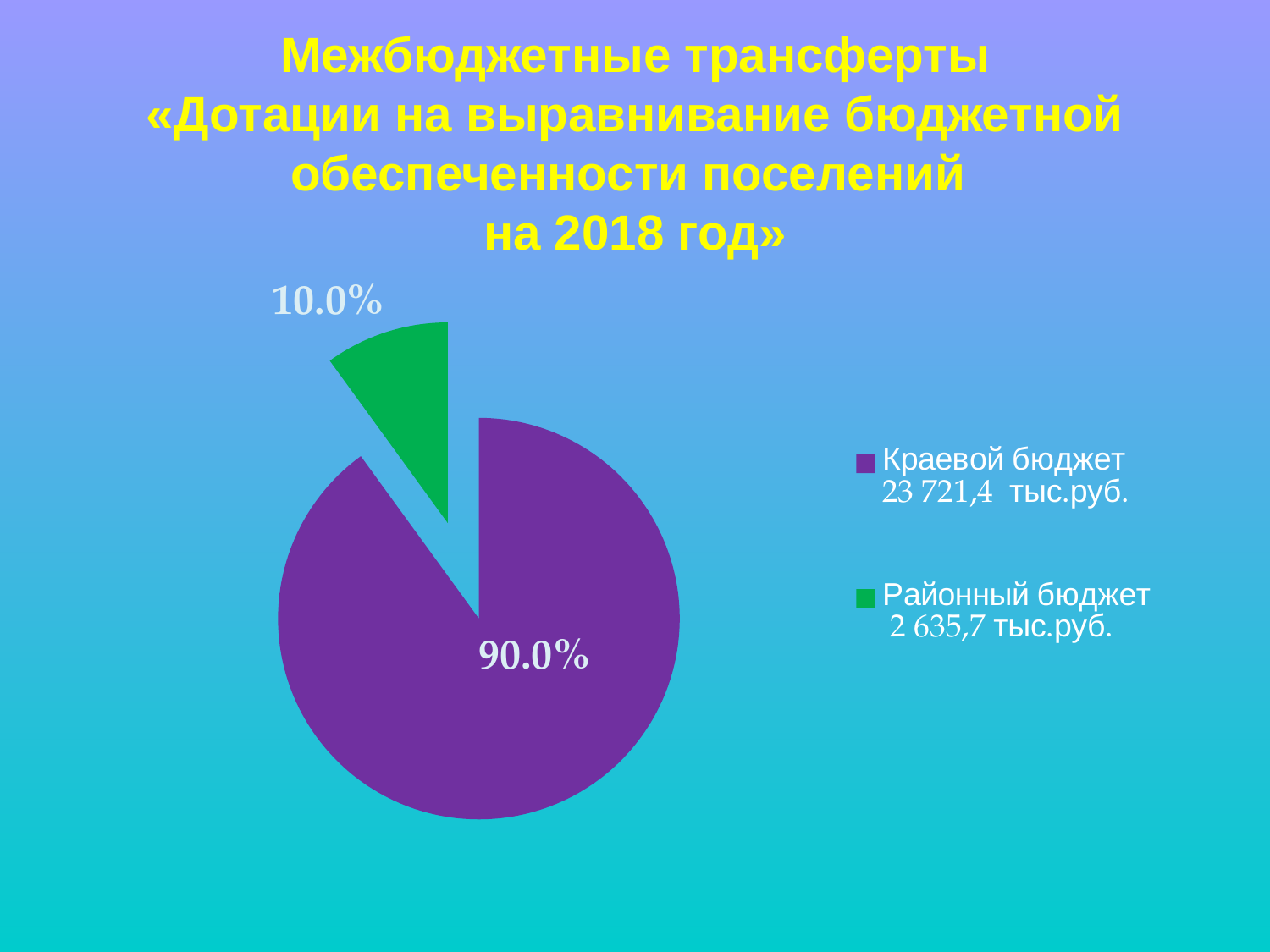

# Межбюджетные трансферты «Дотации на выравнивание бюджетной обеспеченности поселений на 2018 год»

### Chart

| Category | Продажи |
|---|---|
| Краевой бюджет  23 721,4  тыс.руб. | 0.9 |
| Районный бюджет  2 635,7 тыс.руб. | 0.1 |